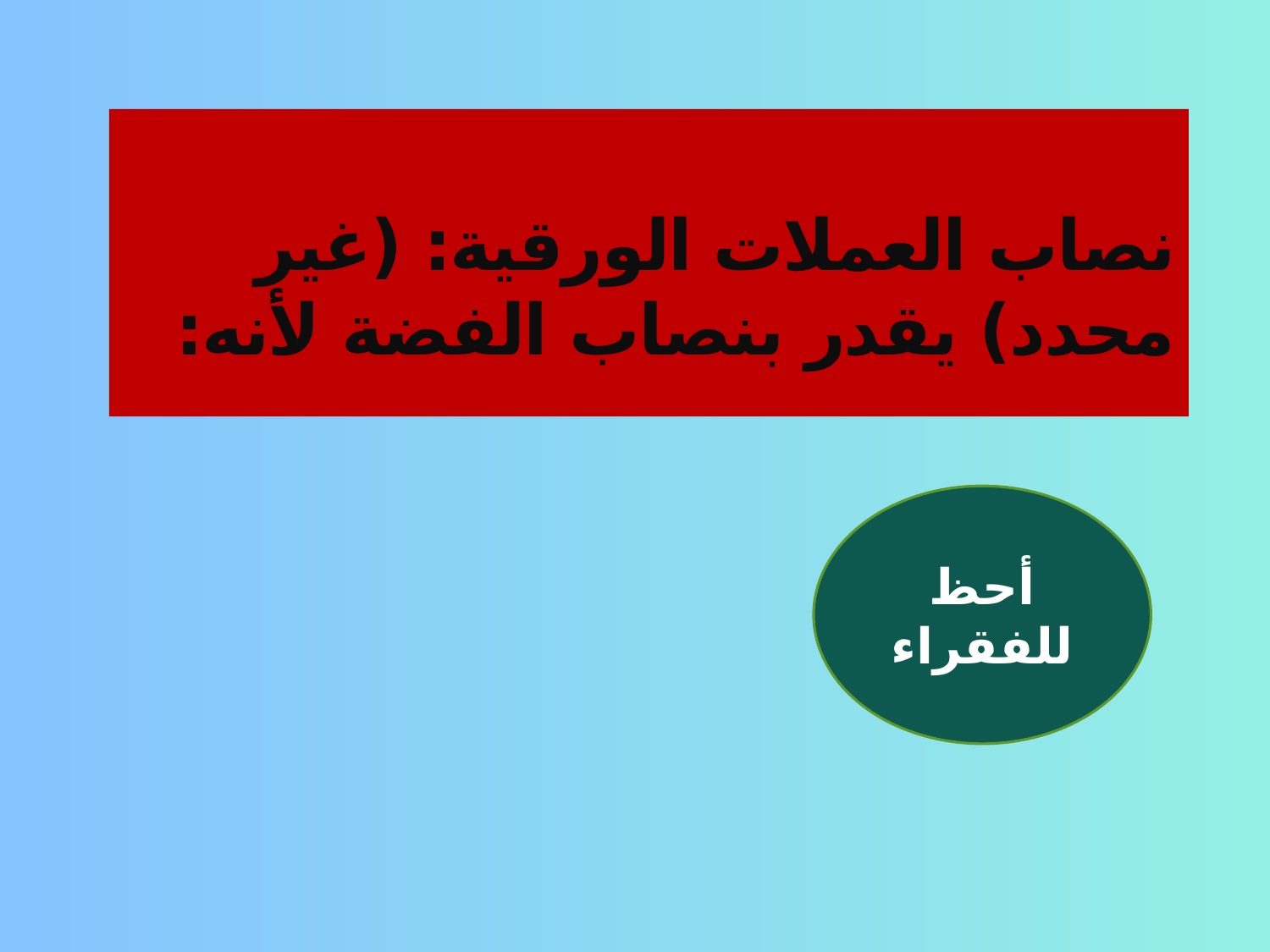

# نصاب العملات الورقية: (غير محدد) يقدر بنصاب الفضة لأنه:
أحظ للفقراء